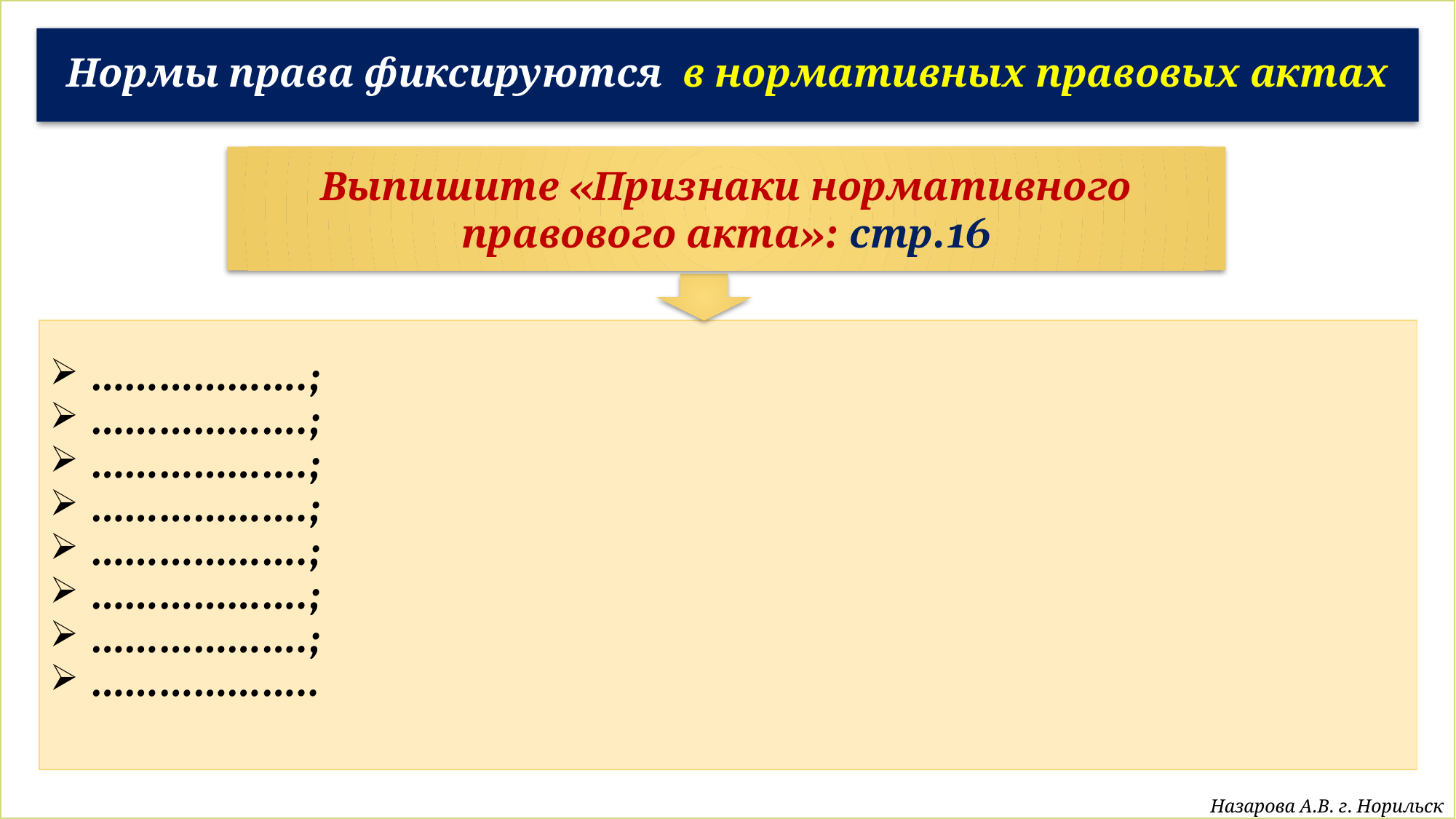

# Нормы права фиксируются  в нормативных правовых актах
Выпишите «Признаки нормативного правового акта»: стр.16

……………….;
……………….;
……………….;
……………….;
……………….;
……………….;
……………….;
………………..

Назарова А.В. г. Норильск